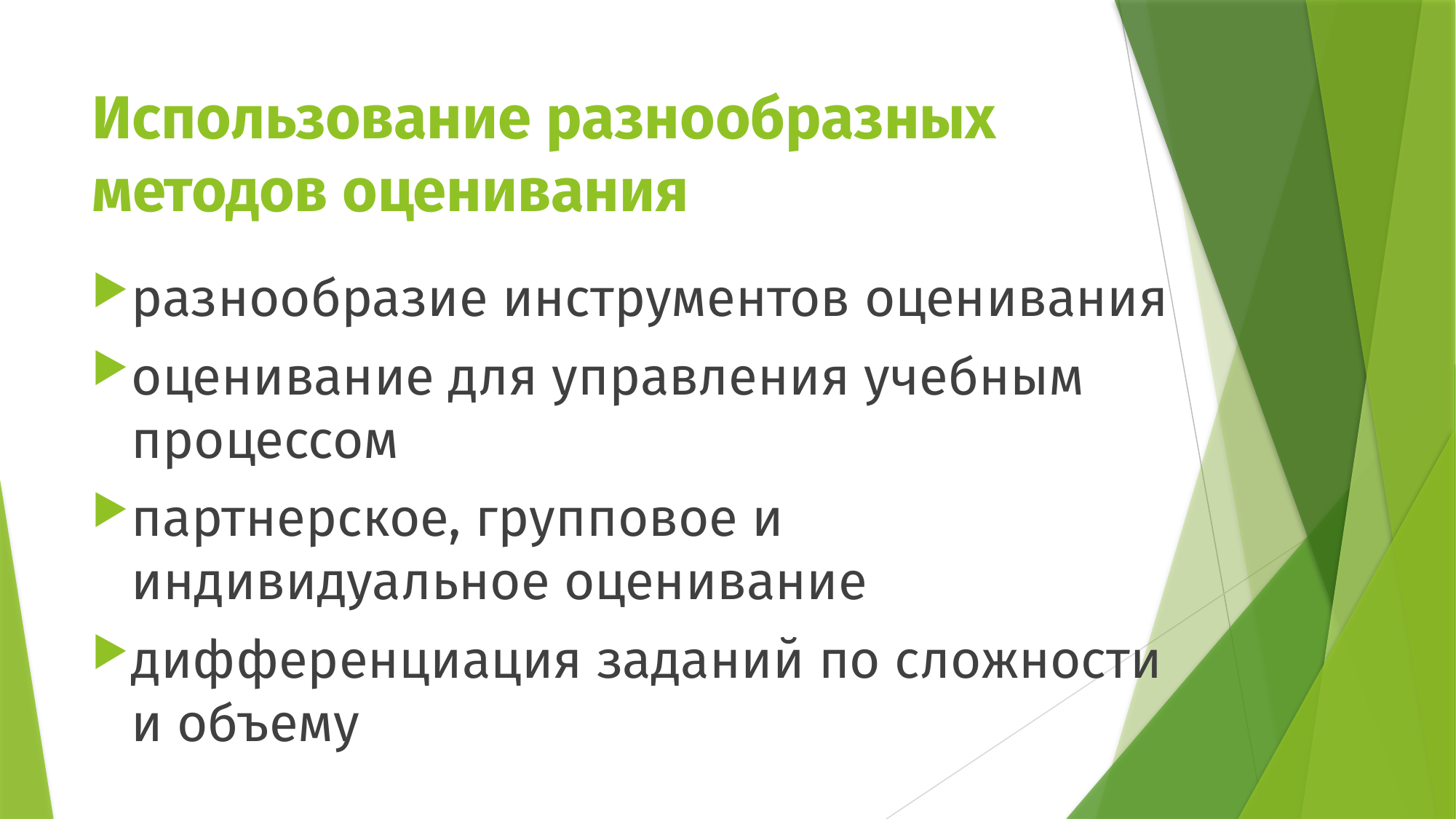

# Использование разнообразных методов оценивания
разнообразие инструментов оценивания
оценивание для управления учебным процессом
партнерское, групповое и индивидуальное оценивание
дифференциация заданий по сложности и объему